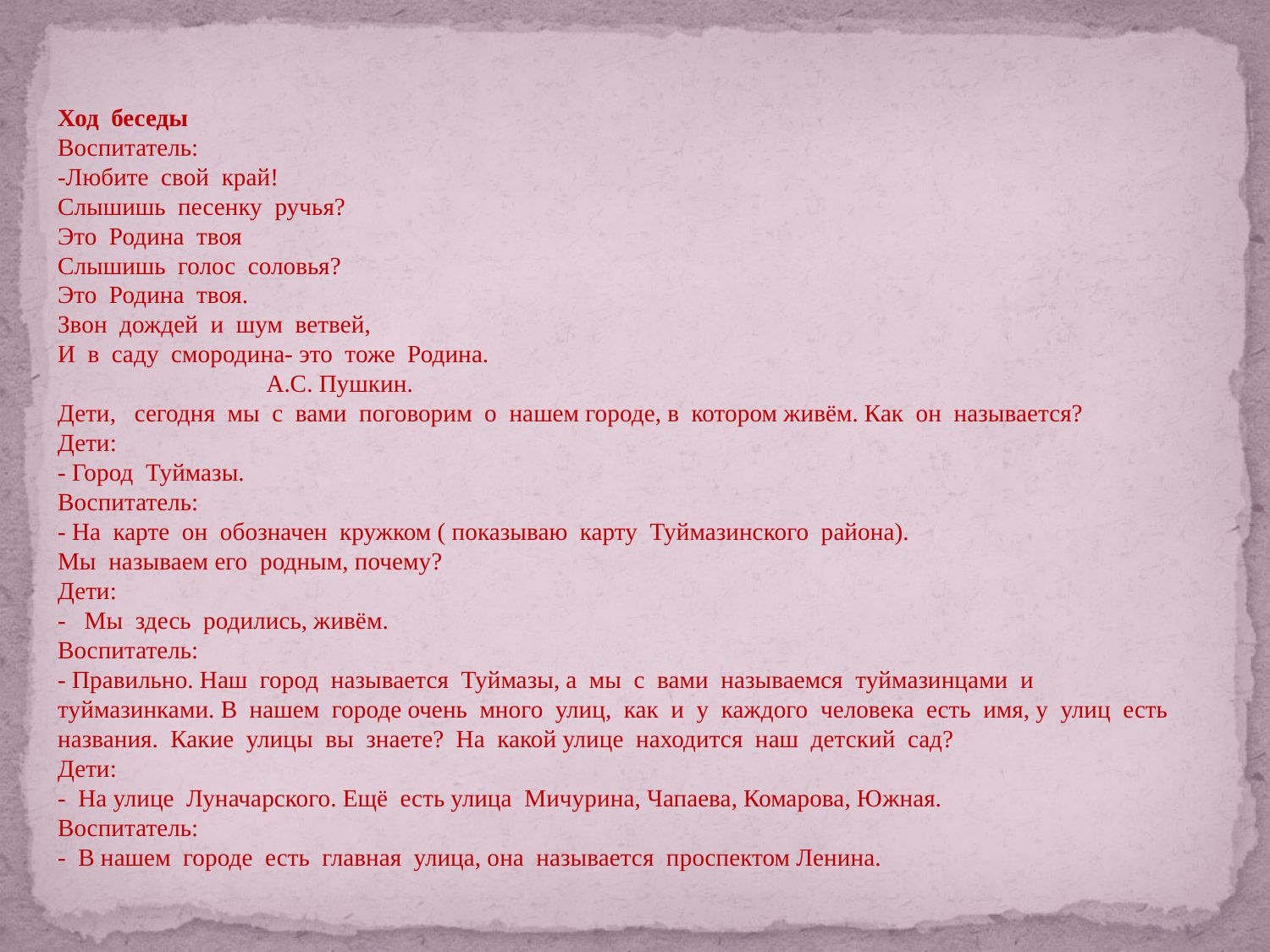

Ход  беседы
Воспитатель:
-Любите  свой  край!
Слышишь  песенку  ручья?
Это  Родина  твоя
Слышишь  голос  соловья?
Это  Родина  твоя.
Звон  дождей  и  шум  ветвей,
И  в  саду  смородина- это  тоже  Родина.
                                  А.С. Пушкин.
Дети,   сегодня  мы  с  вами  поговорим  о  нашем городе, в  котором живём. Как  он  называется?
Дети:
- Город  Туймазы.
Воспитатель:
- На  карте  он  обозначен  кружком ( показываю  карту  Туймазинского  района).
Мы  называем его  родным, почему?
Дети:
-   Мы  здесь  родились, живём.
Воспитатель:
- Правильно. Наш  город  называется  Туймазы, а  мы  с  вами  называемся  туймазинцами  и  туймазинками. В  нашем  городе очень  много  улиц,  как  и  у  каждого  человека  есть  имя, у  улиц  есть  названия.  Какие  улицы  вы  знаете?  На  какой улице  находится  наш  детский  сад?
Дети:
-  На улице  Луначарского. Ещё  есть улица  Мичурина, Чапаева, Комарова, Южная.
Воспитатель:
-  В нашем  городе  есть  главная  улица, она  называется  проспектом Ленина.